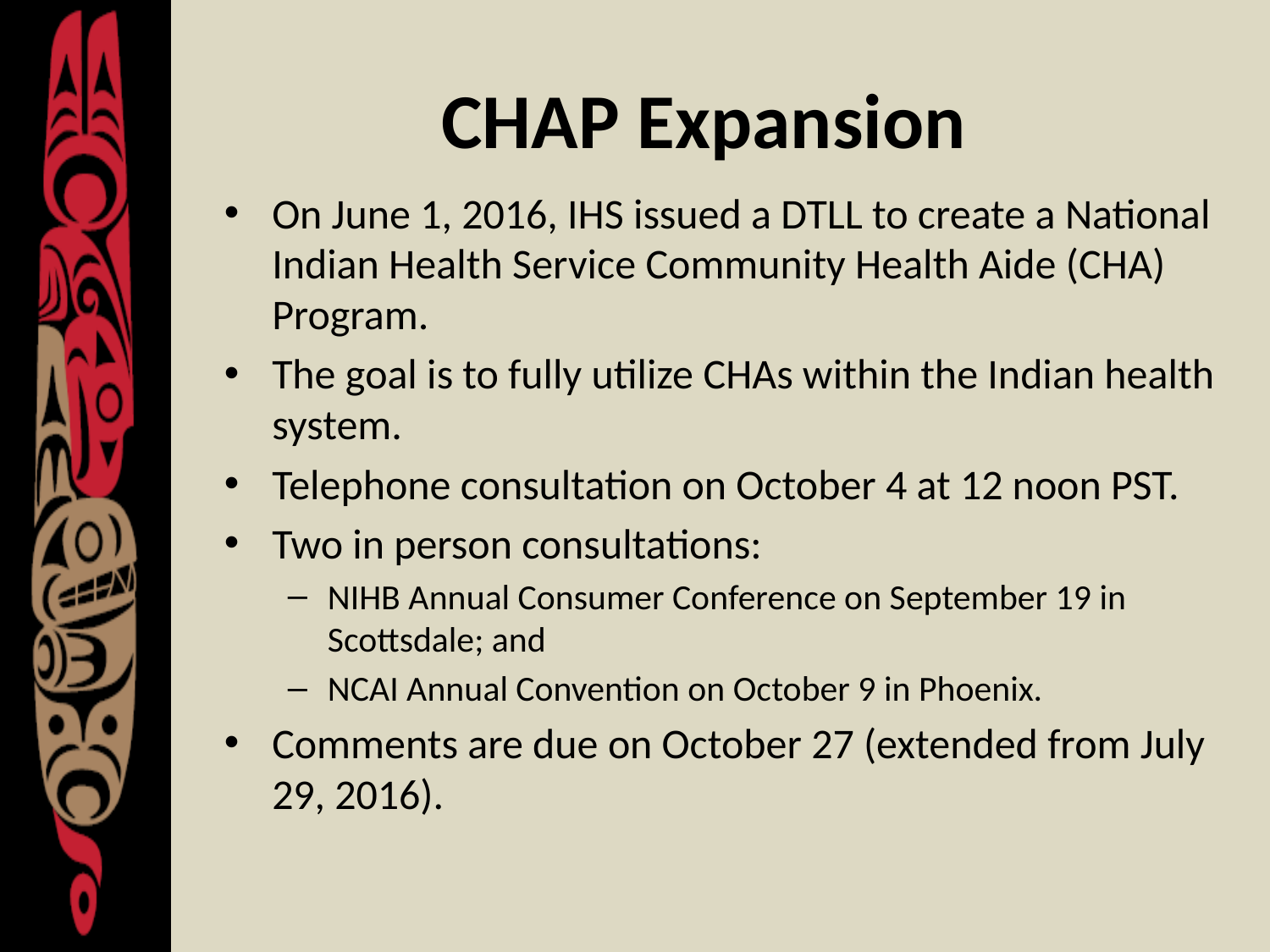

# CHAP Expansion
On June 1, 2016, IHS issued a DTLL to create a National Indian Health Service Community Health Aide (CHA) Program.
The goal is to fully utilize CHAs within the Indian health system.
Telephone consultation on October 4 at 12 noon PST.
Two in person consultations:
NIHB Annual Consumer Conference on September 19 in Scottsdale; and
NCAI Annual Convention on October 9 in Phoenix.
Comments are due on October 27 (extended from July 29, 2016).